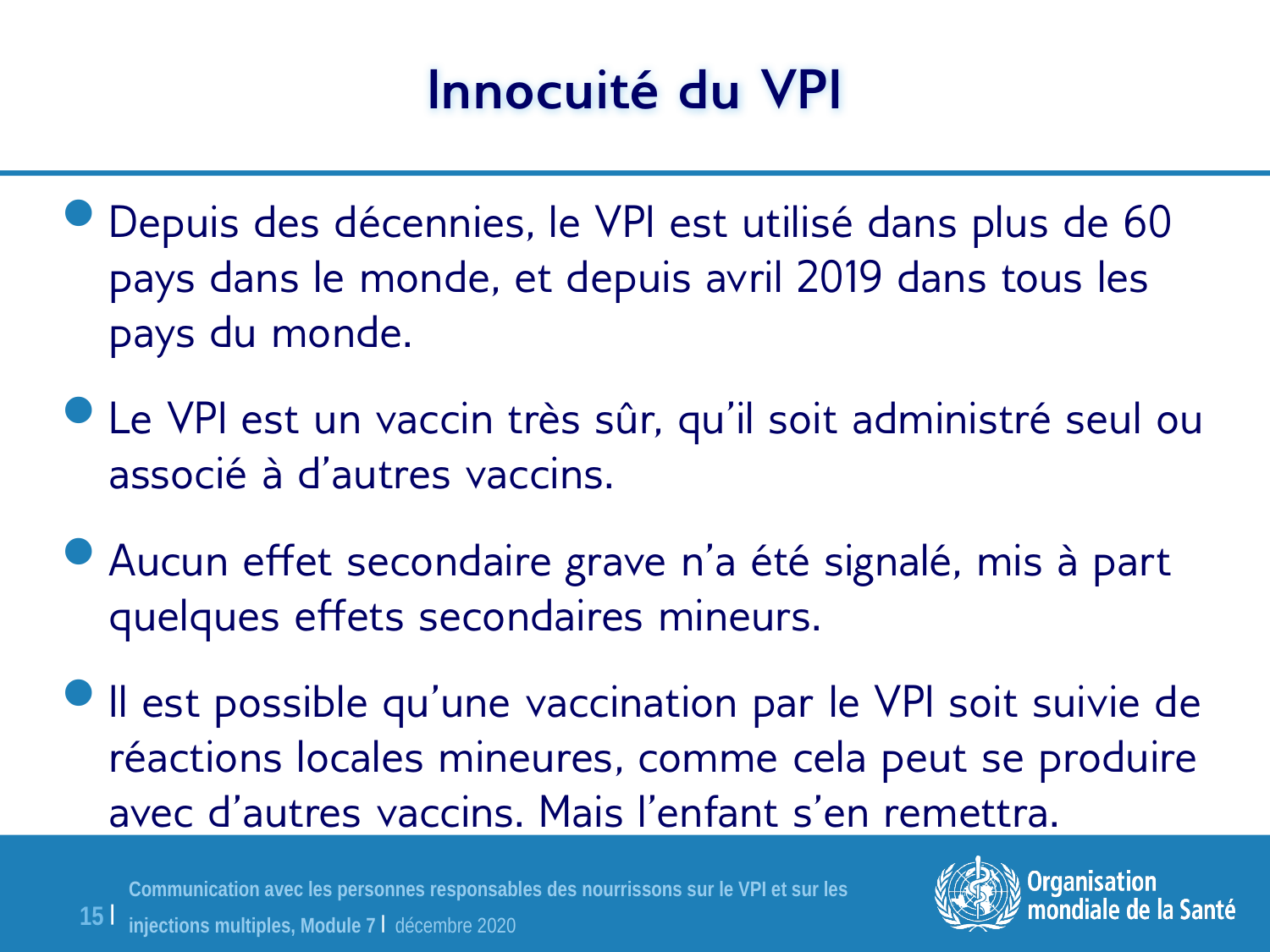

Innocuité du VPI
Depuis des décennies, le VPI est utilisé dans plus de 60 pays dans le monde, et depuis avril 2019 dans tous les pays du monde.
Le VPI est un vaccin très sûr, qu’il soit administré seul ou associé à d’autres vaccins.
Aucun effet secondaire grave n’a été signalé, mis à part quelques effets secondaires mineurs.
Il est possible qu’une vaccination par le VPI soit suivie de réactions locales mineures, comme cela peut se produire avec d’autres vaccins. Mais l’enfant s’en remettra.